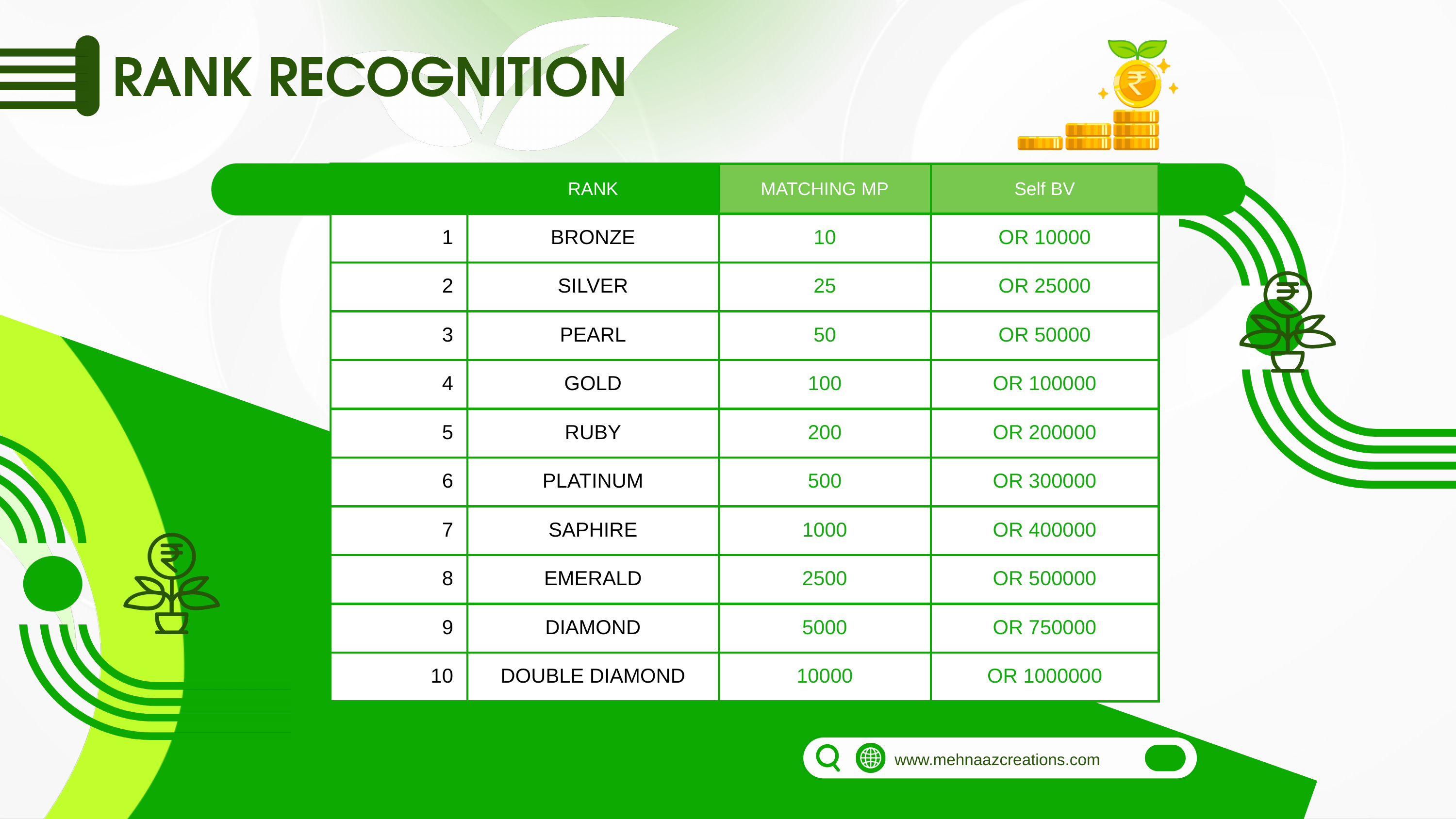

RANK RECOGNITION

|  | RANK | MATCHING MP | Self BV |
| --- | --- | --- | --- |
| 1 | BRONZE | 10 | OR 10000 |
| 2 | SILVER | 25 | OR 25000 |
| 3 | PEARL | 50 | OR 50000 |
| 4 | GOLD | 100 | OR 100000 |
| 5 | RUBY | 200 | OR 200000 |
| 6 | PLATINUM | 500 | OR 300000 |
| 7 | SAPHIRE | 1000 | OR 400000 |
| 8 | EMERALD | 2500 | OR 500000 |
| 9 | DIAMOND | 5000 | OR 750000 |
| 10 | DOUBLE DIAMOND | 10000 | OR 1000000 |

www.mehnaazcreations.com